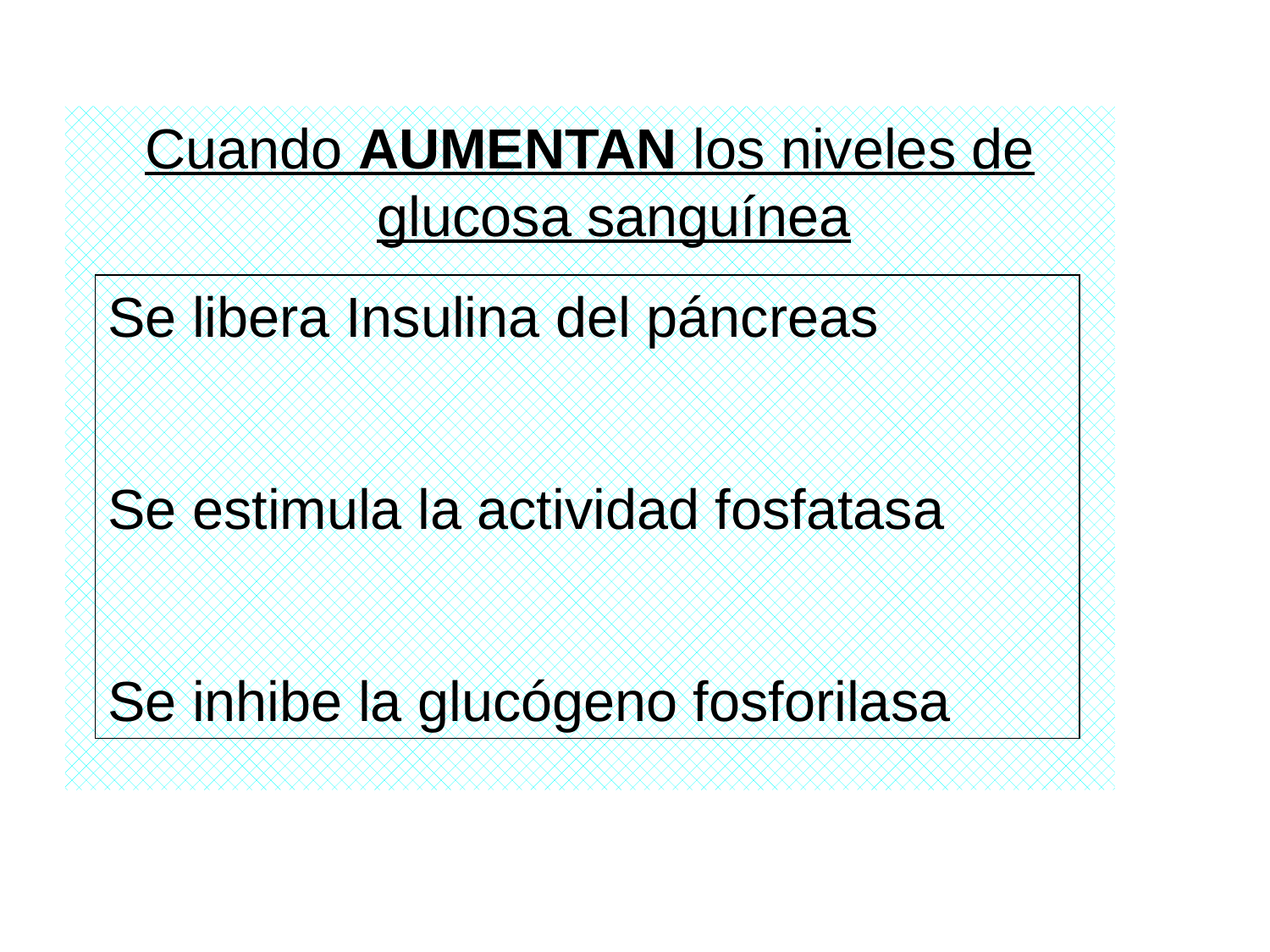

Cuando AUMENTAN los niveles de glucosa sanguínea

Se libera Insulina del páncreas

Se estimula la actividad fosfatasa

Se inhibe la glucógeno fosforilasa